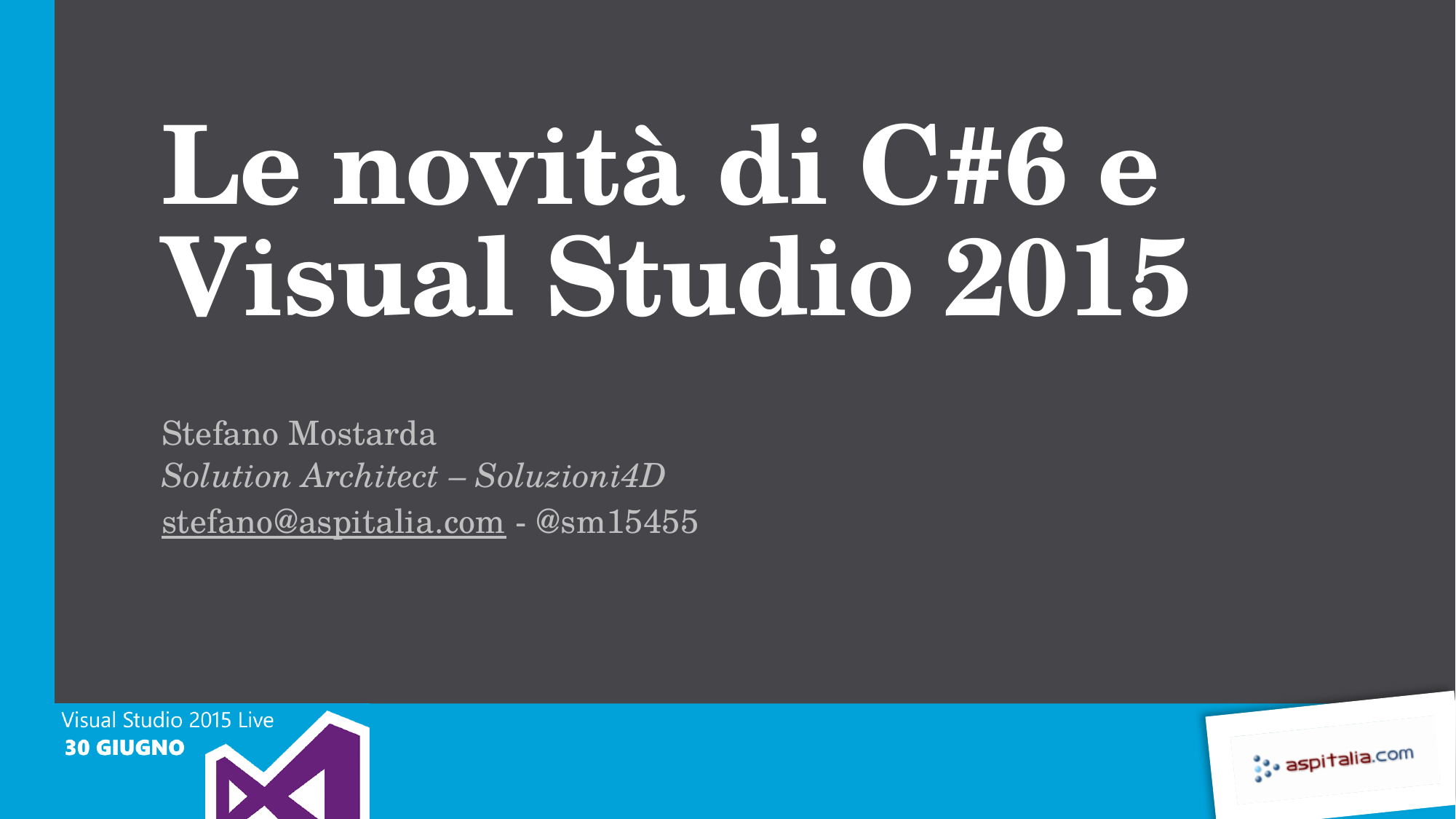

# Le novità di C#6 e Visual Studio 2015
Stefano Mostarda
Solution Architect – Soluzioni4D
stefano@aspitalia.com - @sm15455